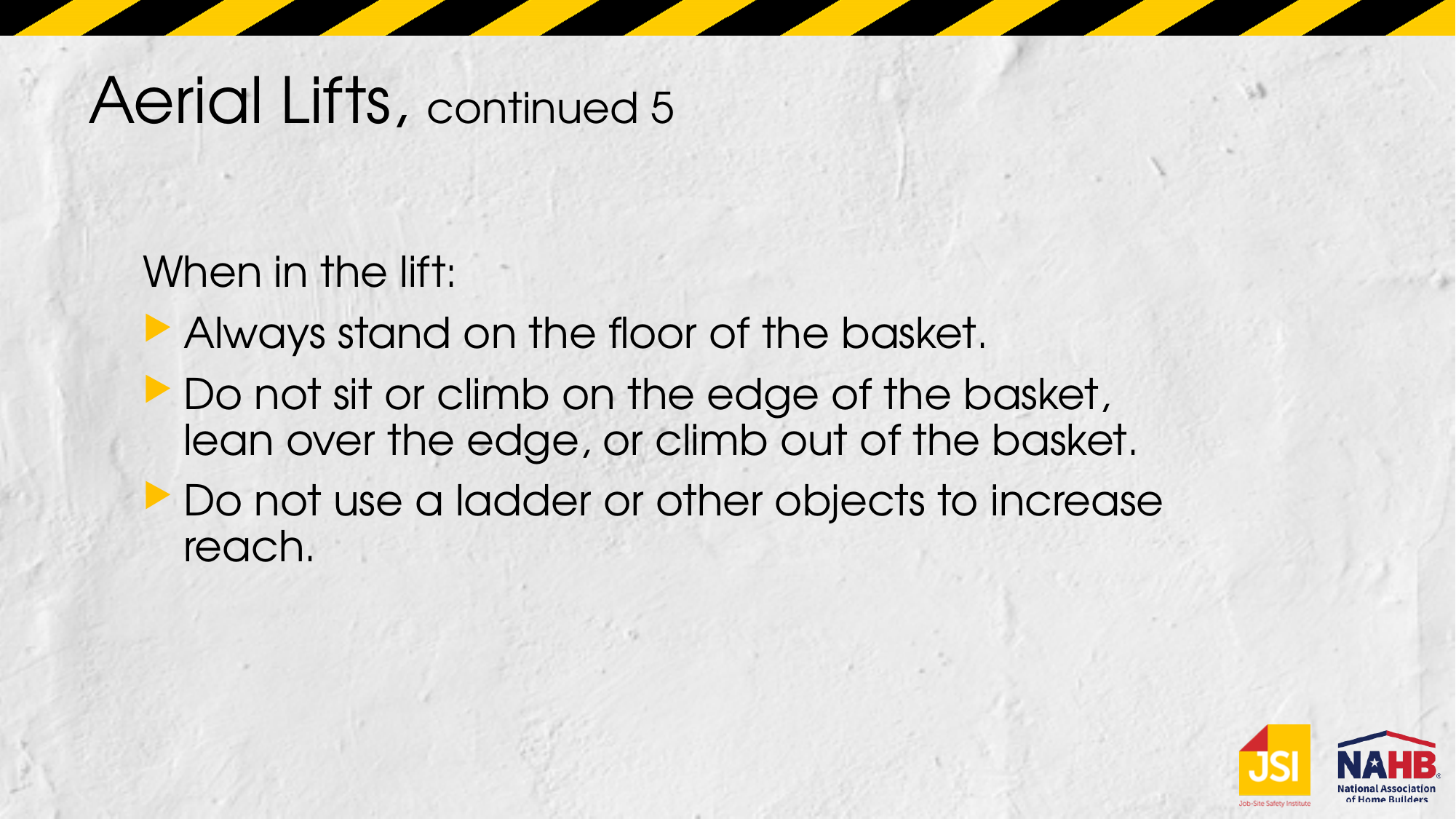

# Aerial Lifts, continued 5
When in the lift:
Always stand on the floor of the basket.
Do not sit or climb on the edge of the basket, lean over the edge, or climb out of the basket.
Do not use a ladder or other objects to increase reach.